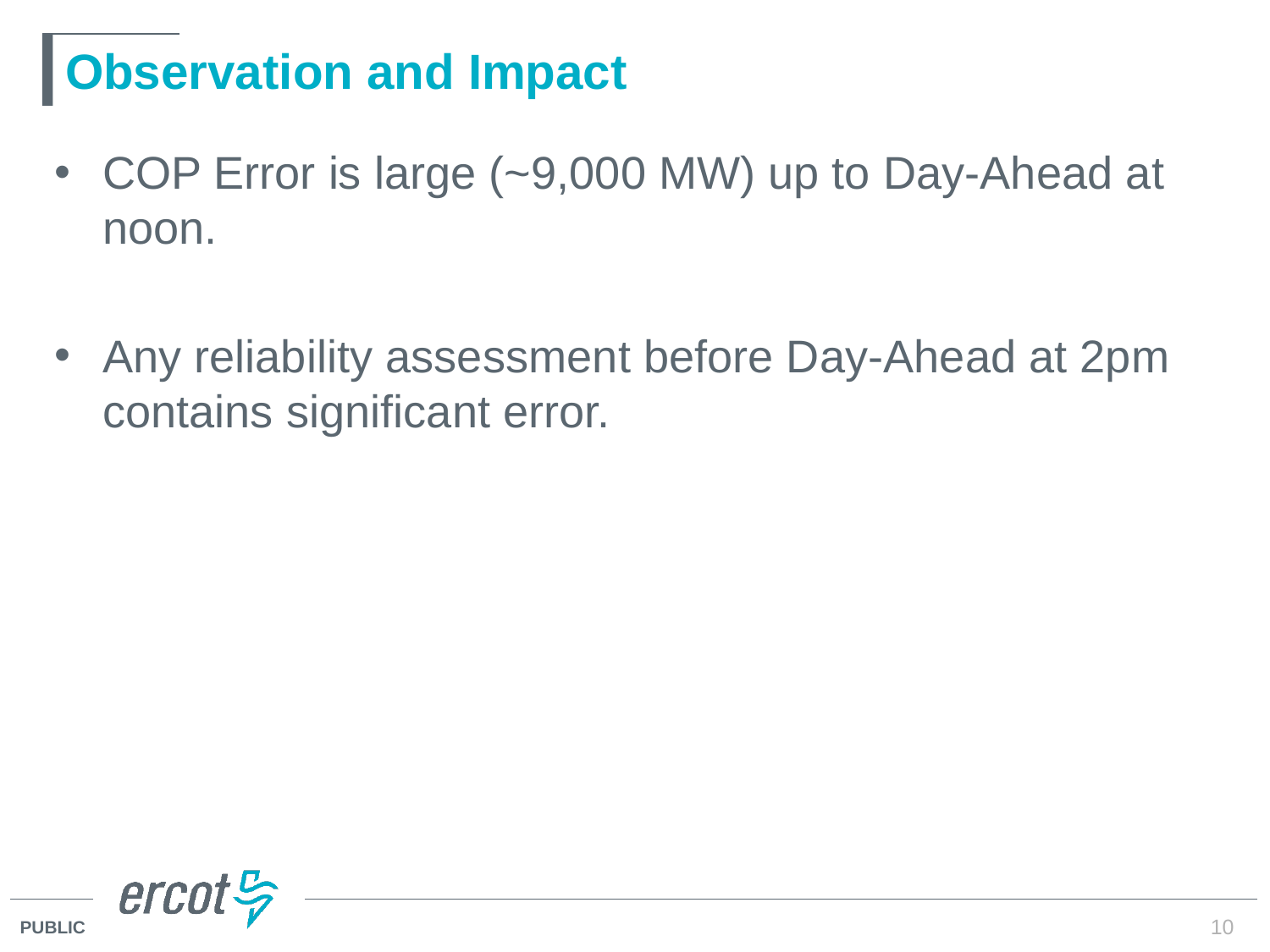

# Observation and Impact
COP Error is large (~9,000 MW) up to Day-Ahead at noon.

Any reliability assessment before Day-Ahead at 2pm contains significant error.

10